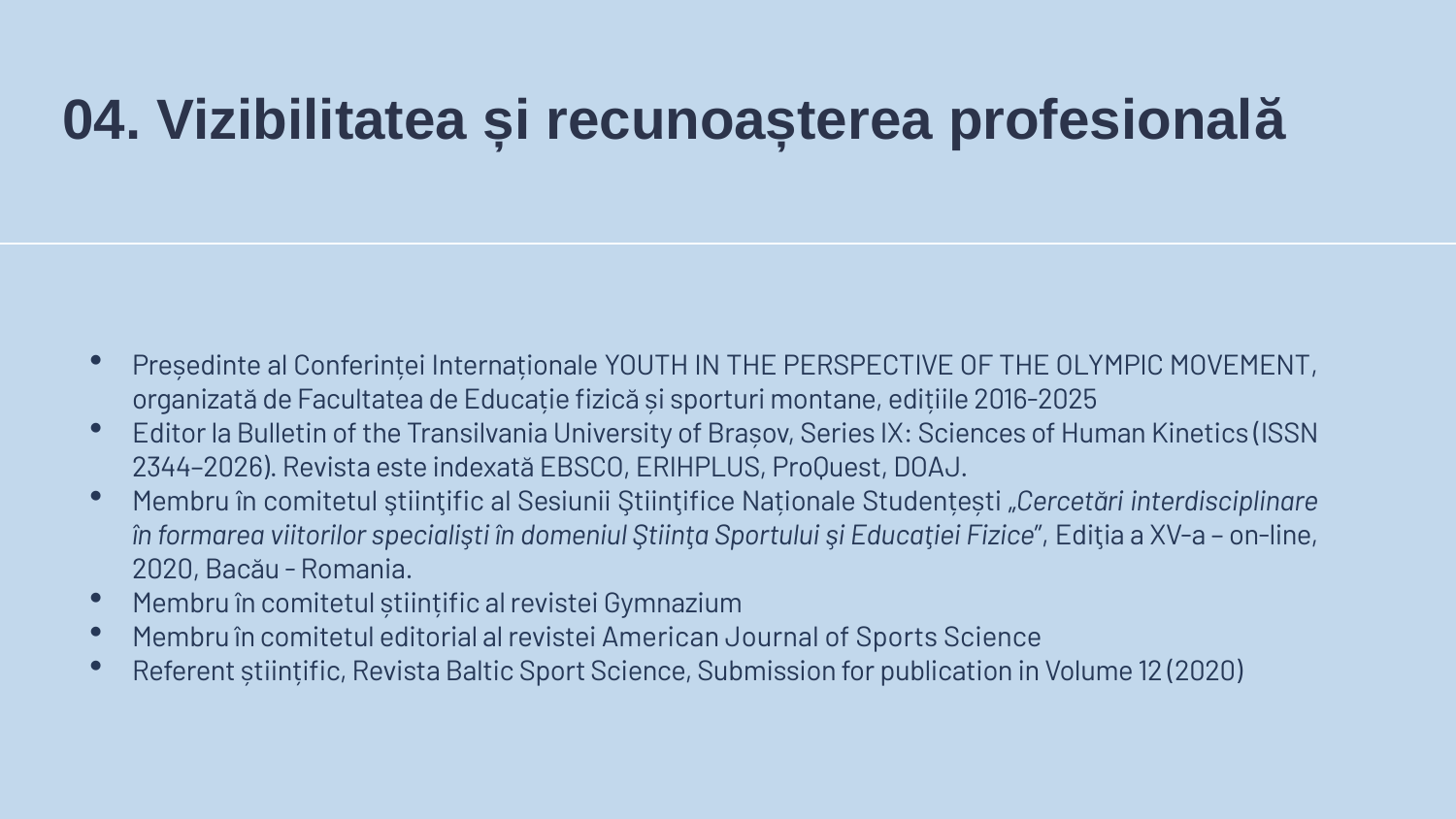

# 04. Vizibilitatea și recunoașterea profesională
Președinte al Conferinței Internaționale YOUTH IN THE PERSPECTIVE OF THE OLYMPIC MOVEMENT, organizată de Facultatea de Educație fizică și sporturi montane, edițiile 2016-2025
Editor la Bulletin of the Transilvania University of Brașov, Series IX: Sciences of Human Kinetics (ISSN 2344–2026). Revista este indexată EBSCO, ERIHPLUS, ProQuest, DOAJ.
Membru în comitetul ştiinţific al Sesiunii Ştiinţifice Naționale Studențești „Cercetări interdisciplinare în formarea viitorilor specialişti în domeniul Ştiinţa Sportului şi Educaţiei Fizice”, Ediţia a XV-a – on-line, 2020, Bacău - Romania.
Membru în comitetul științific al revistei Gymnazium
Membru în comitetul editorial al revistei American Journal of Sports Science
Referent științific, Revista Baltic Sport Science, Submission for publication in Volume 12 (2020)